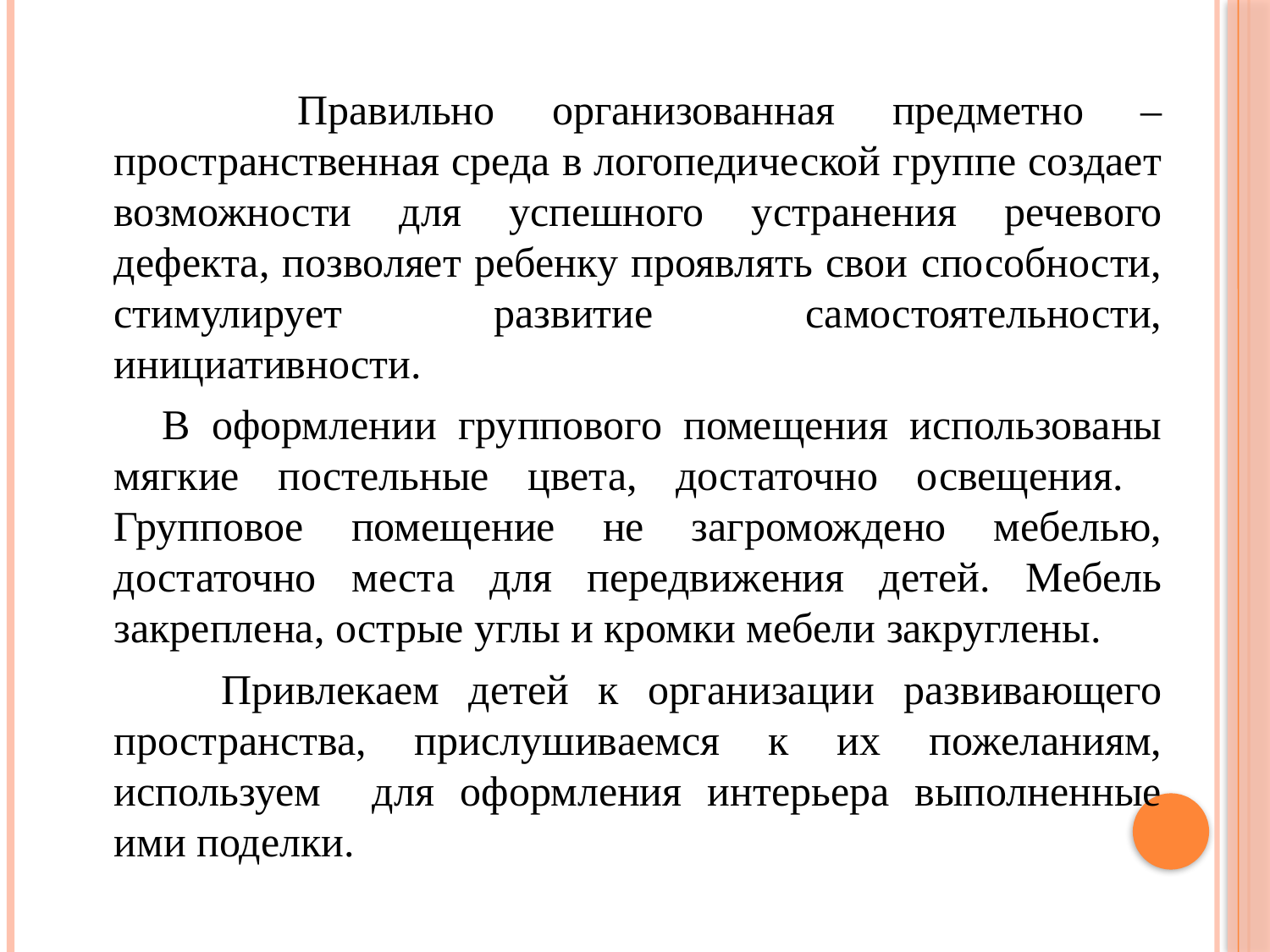

Правильно организованная предметно – пространственная среда в логопедической группе создает возможности для успешного устранения речевого дефекта, позволяет ребенку проявлять свои способности, стимулирует развитие самостоятельности, инициативности.
    В оформлении группового помещения использованы мягкие постельные цвета, достаточно освещения.  Групповое помещение не загромождено мебелью, достаточно места для передвижения детей. Мебель закреплена, острые углы и кромки мебели закруглены.
     Привлекаем детей к организации развивающего пространства, прислушиваемся к их пожеланиям, используем  для оформления интерьера выполненные ими поделки.